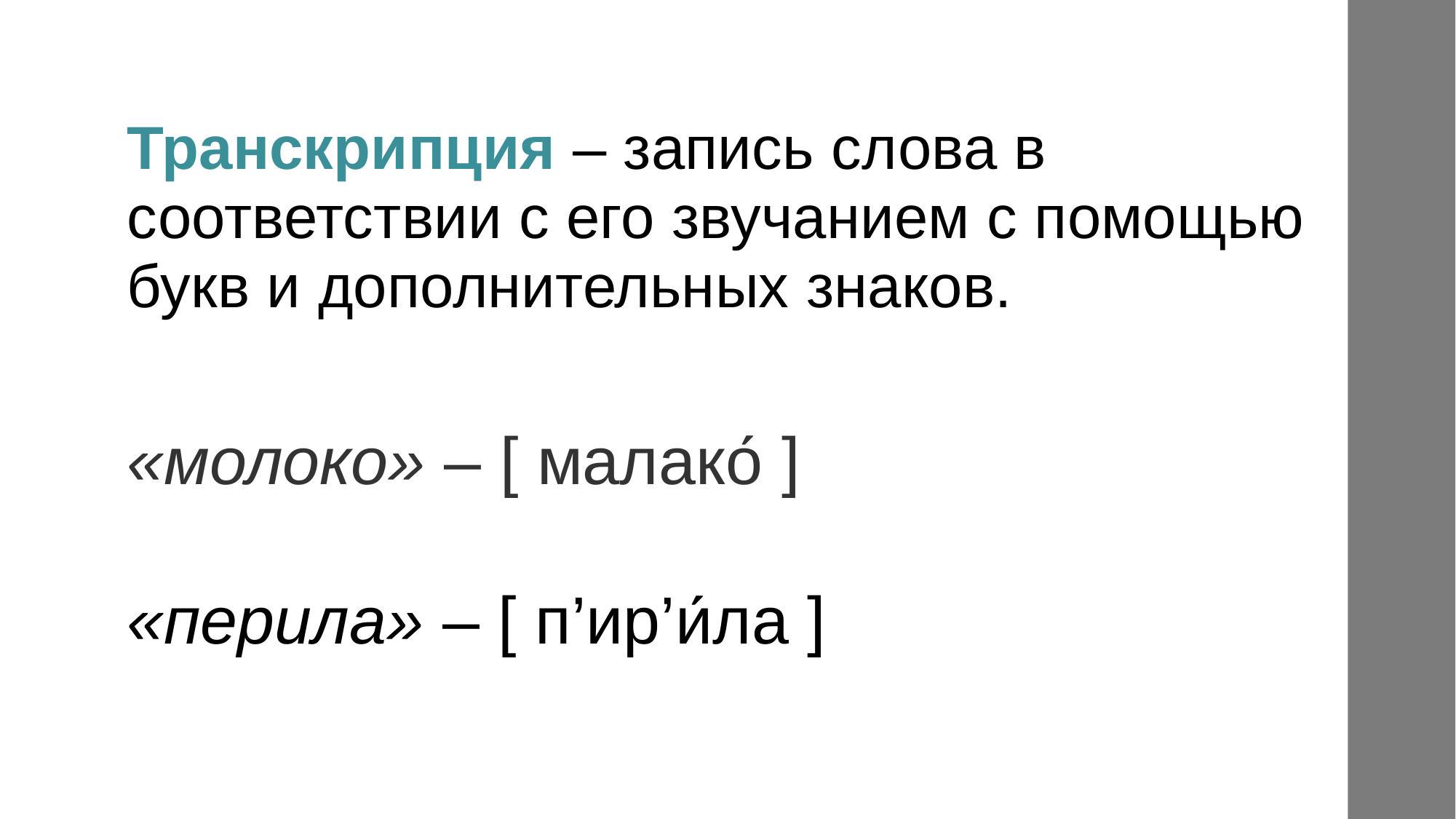

Транскрипция – запись слова в соответствии с его звучанием с помощью букв и дополнительных знаков.
«молоко» – [ малако́ ]

«перила» – [ п’ир’и́ла ]